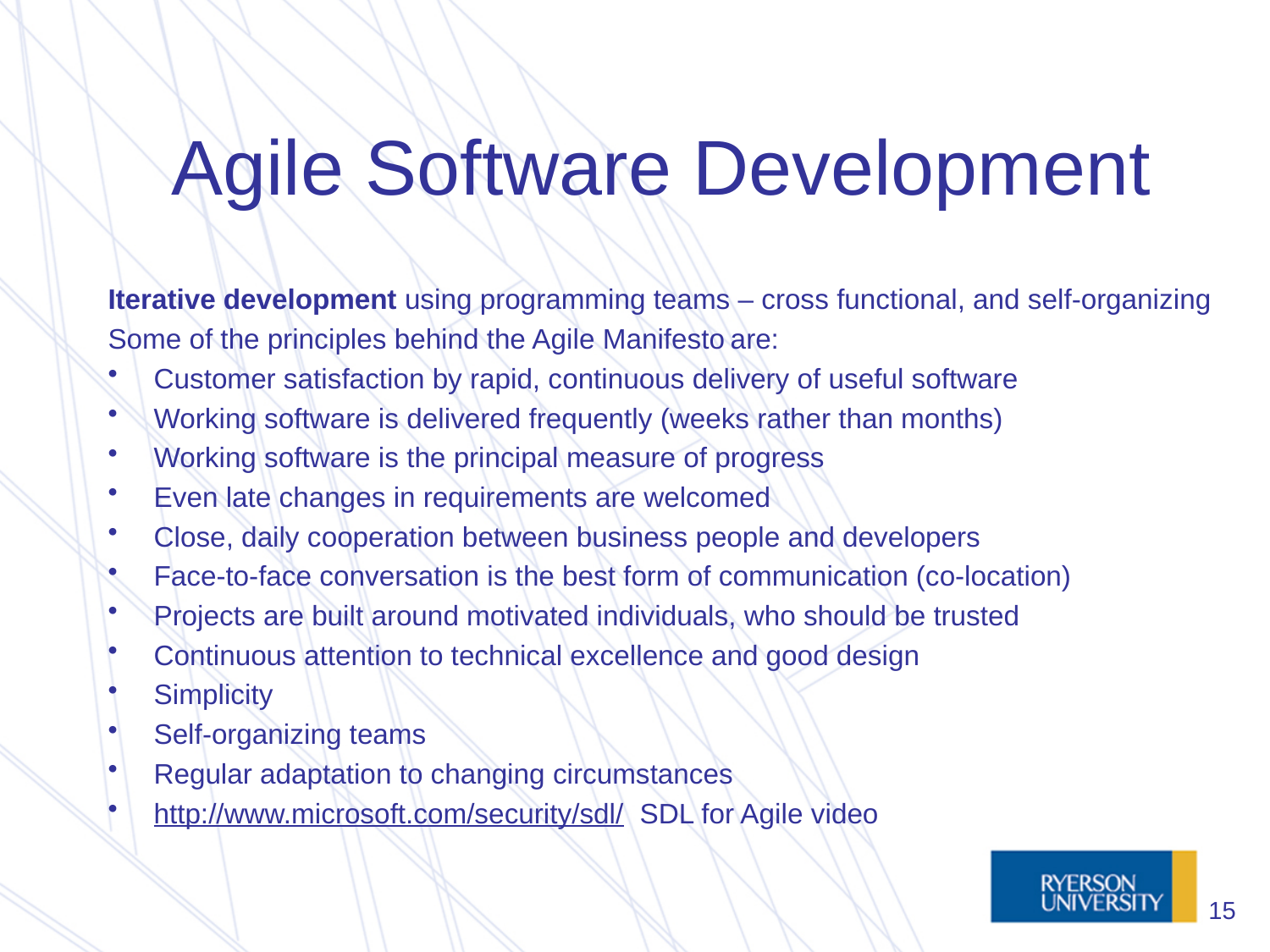

# Agile Software Development
Iterative development using programming teams – cross functional, and self-organizing
Some of the principles behind the Agile Manifesto are:
Customer satisfaction by rapid, continuous delivery of useful software
Working software is delivered frequently (weeks rather than months)
Working software is the principal measure of progress
Even late changes in requirements are welcomed
Close, daily cooperation between business people and developers
Face-to-face conversation is the best form of communication (co-location)
Projects are built around motivated individuals, who should be trusted
Continuous attention to technical excellence and good design
Simplicity
Self-organizing teams
Regular adaptation to changing circumstances
http://www.microsoft.com/security/sdl/  SDL for Agile video

15